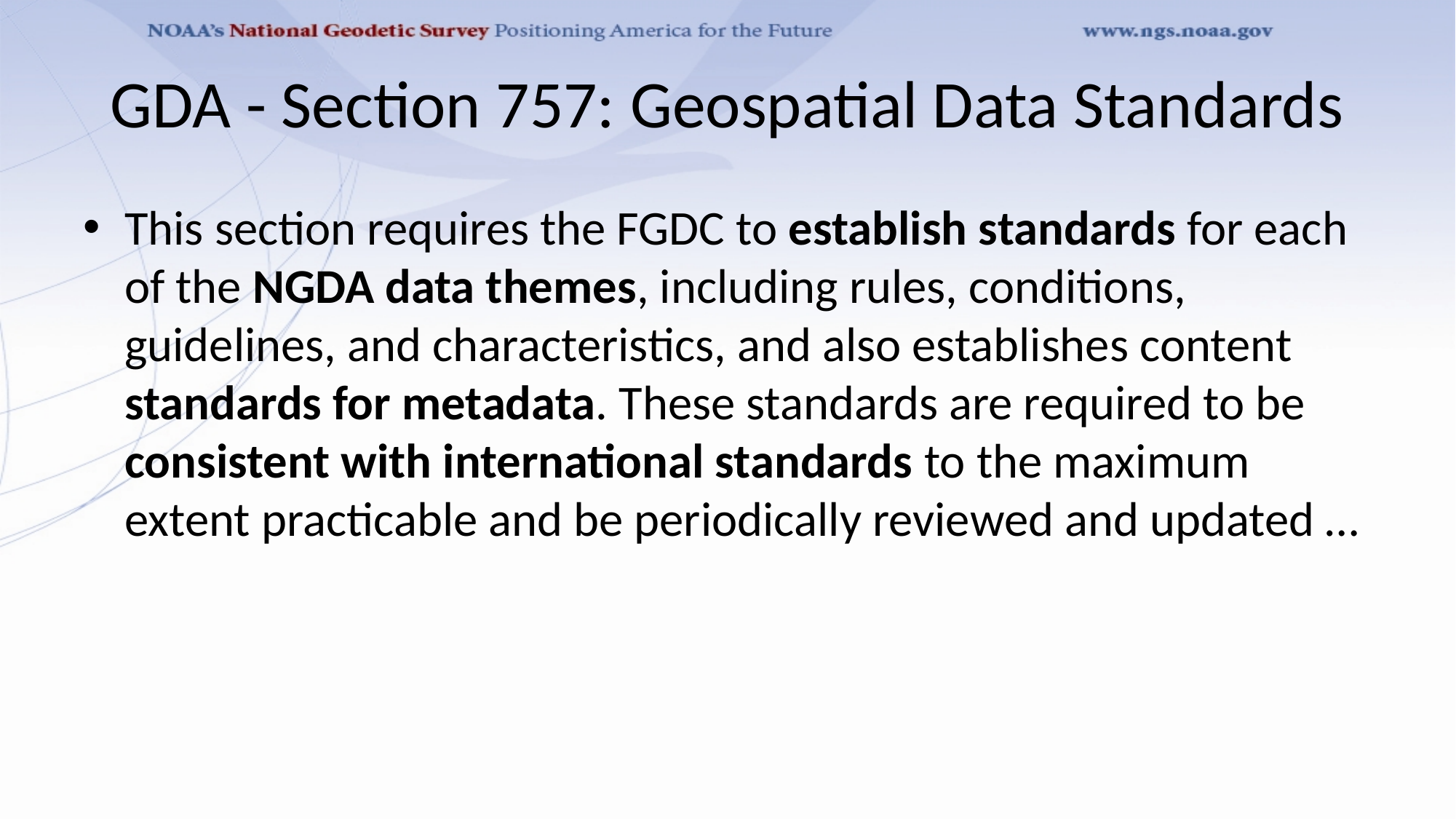

# GDA - Section 757: Geospatial Data Standards
This section requires the FGDC to establish standards for each of the NGDA data themes, including rules, conditions, guidelines, and characteristics, and also establishes content standards for metadata. These standards are required to be consistent with international standards to the maximum extent practicable and be periodically reviewed and updated …